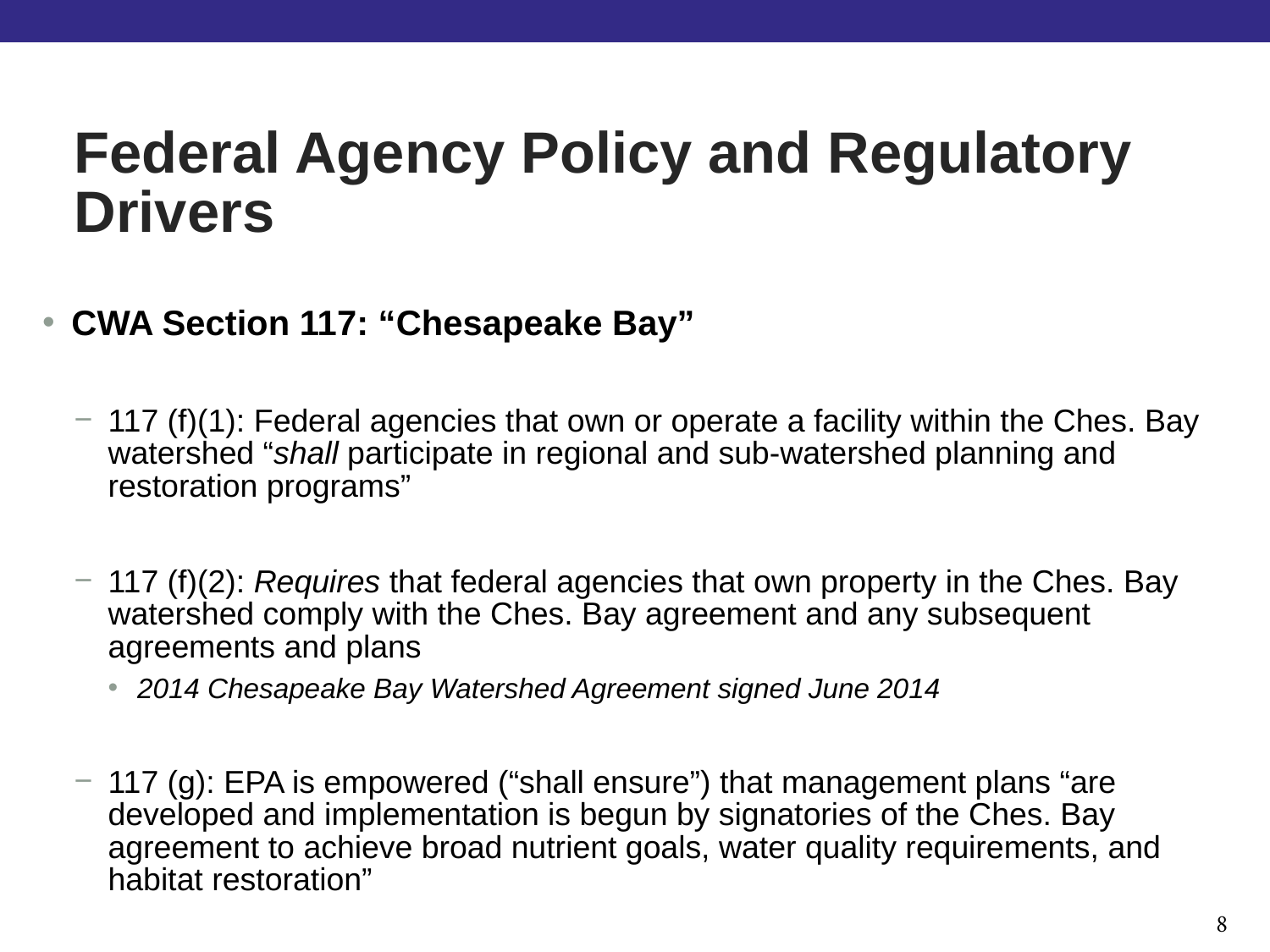

# Federal Agency Policy and Regulatory Drivers
CWA Section 117: “Chesapeake Bay”

117 (f)(1): Federal agencies that own or operate a facility within the Ches. Bay watershed “shall participate in regional and sub-watershed planning and restoration programs”

117 (f)(2): Requires that federal agencies that own property in the Ches. Bay watershed comply with the Ches. Bay agreement and any subsequent agreements and plans
2014 Chesapeake Bay Watershed Agreement signed June 2014

117 (g): EPA is empowered (“shall ensure”) that management plans “are developed and implementation is begun by signatories of the Ches. Bay agreement to achieve broad nutrient goals, water quality requirements, and habitat restoration”
8